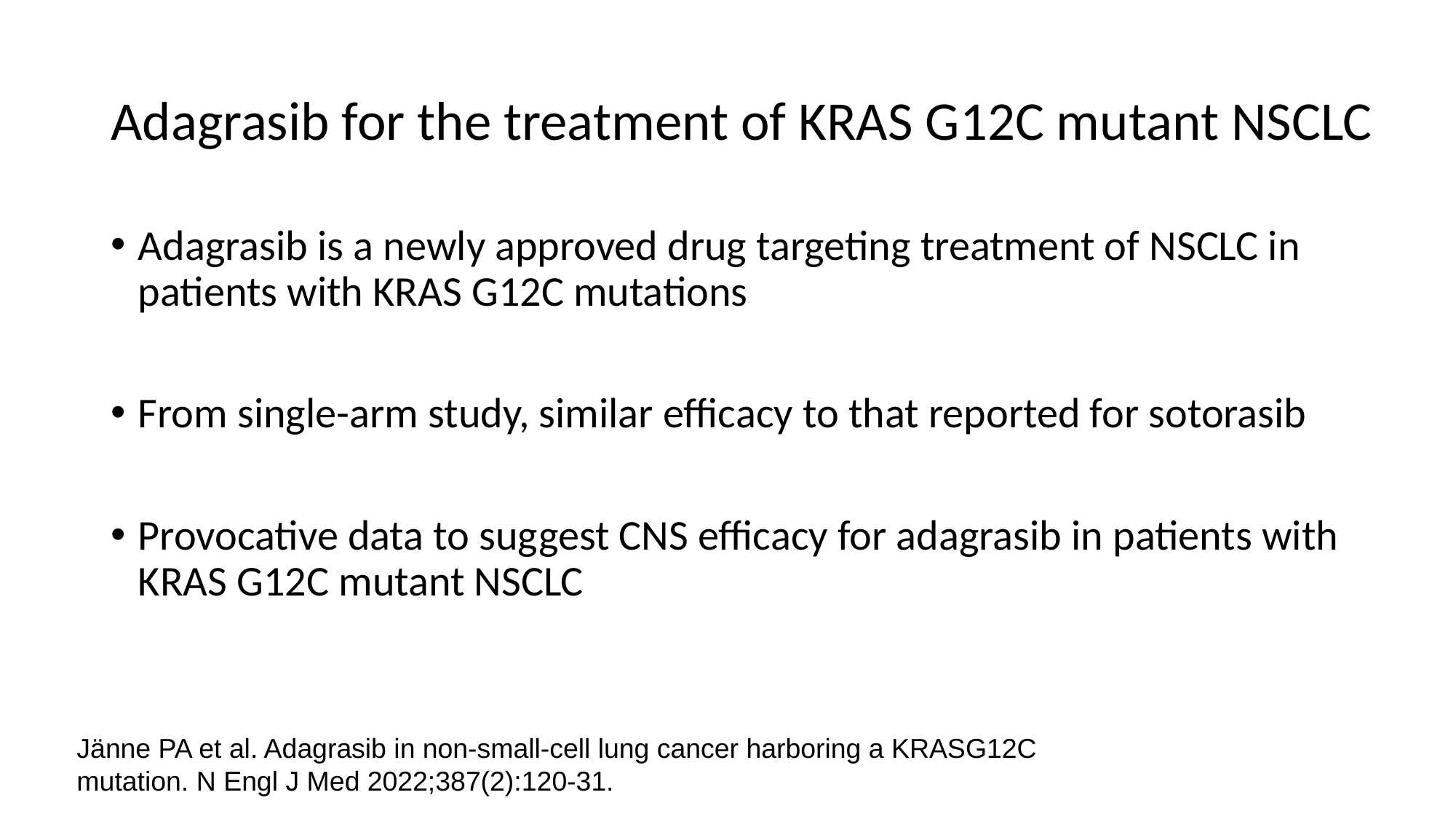

# Adagrasib for the treatment of KRAS G12C mutant NSCLC
Adagrasib is a newly approved drug targeting treatment of NSCLC in patients with KRAS G12C mutations

From single-arm study, similar efficacy to that reported for sotorasib

Provocative data to suggest CNS efficacy for adagrasib in patients with KRAS G12C mutant NSCLC

Jänne PA et al. Adagrasib in non-small-cell lung cancer harboring a KRASG12C mutation. N Engl J Med 2022;387(2):120-31.